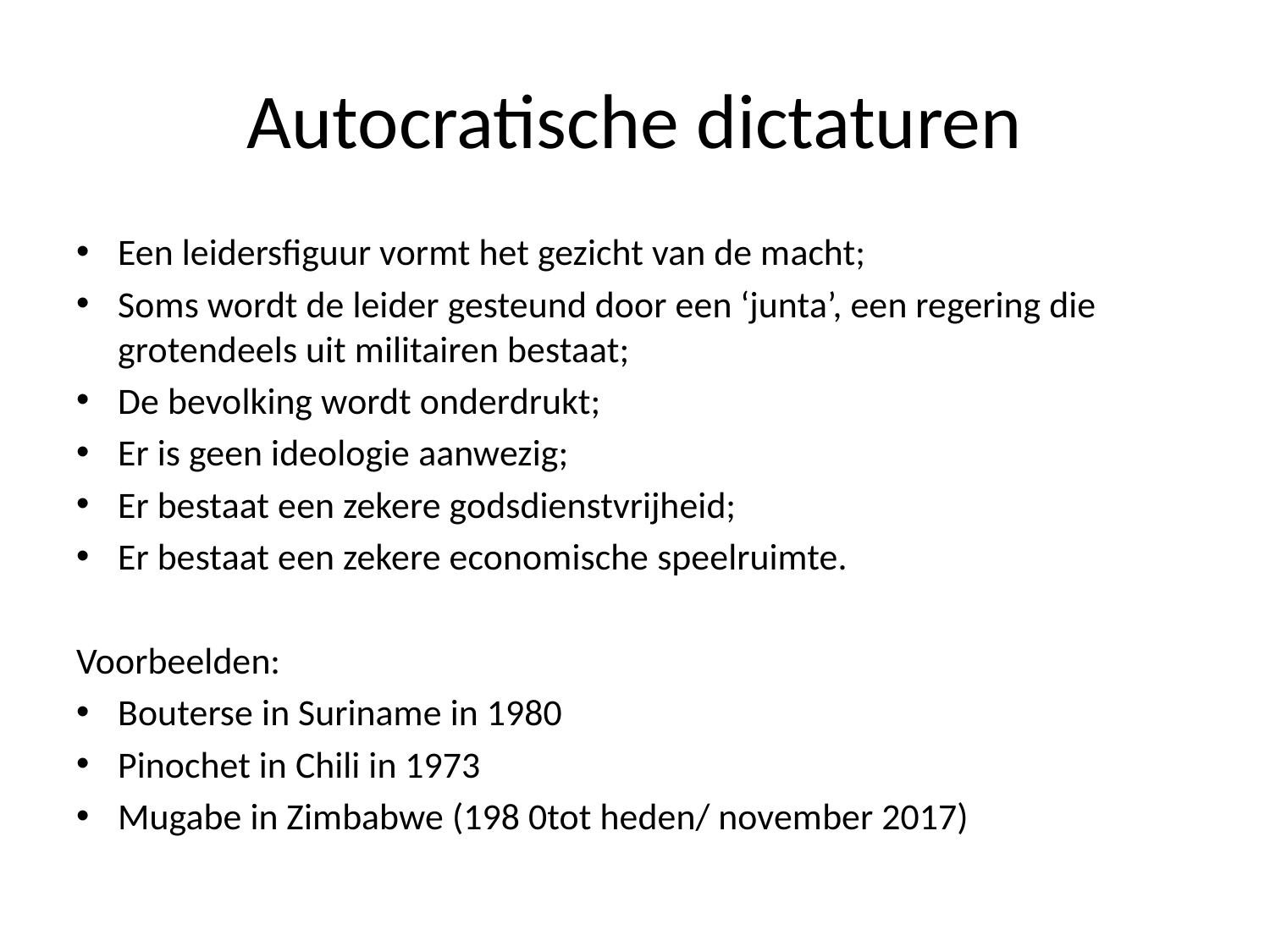

# Autocratische dictaturen
Een leidersfiguur vormt het gezicht van de macht;
Soms wordt de leider gesteund door een ‘junta’, een regering die grotendeels uit militairen bestaat;
De bevolking wordt onderdrukt;
Er is geen ideologie aanwezig;
Er bestaat een zekere godsdienstvrijheid;
Er bestaat een zekere economische speelruimte.

Voorbeelden:
Bouterse in Suriname in 1980
Pinochet in Chili in 1973
Mugabe in Zimbabwe (198 0tot heden/ november 2017)